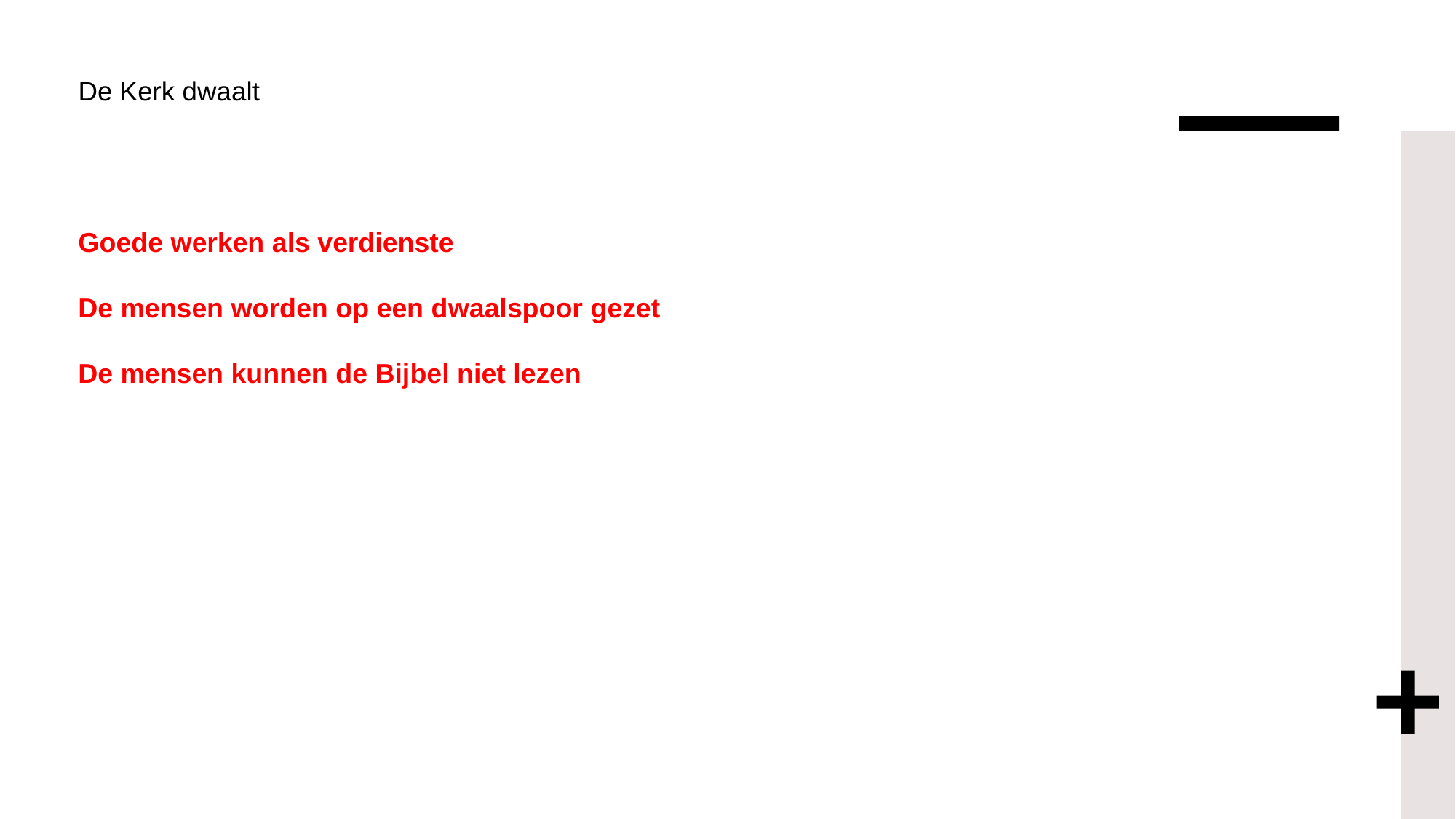

# De Kerk dwaalt
Goede werken als verdienste

De mensen worden op een dwaalspoor gezet

De mensen kunnen de Bijbel niet lezen